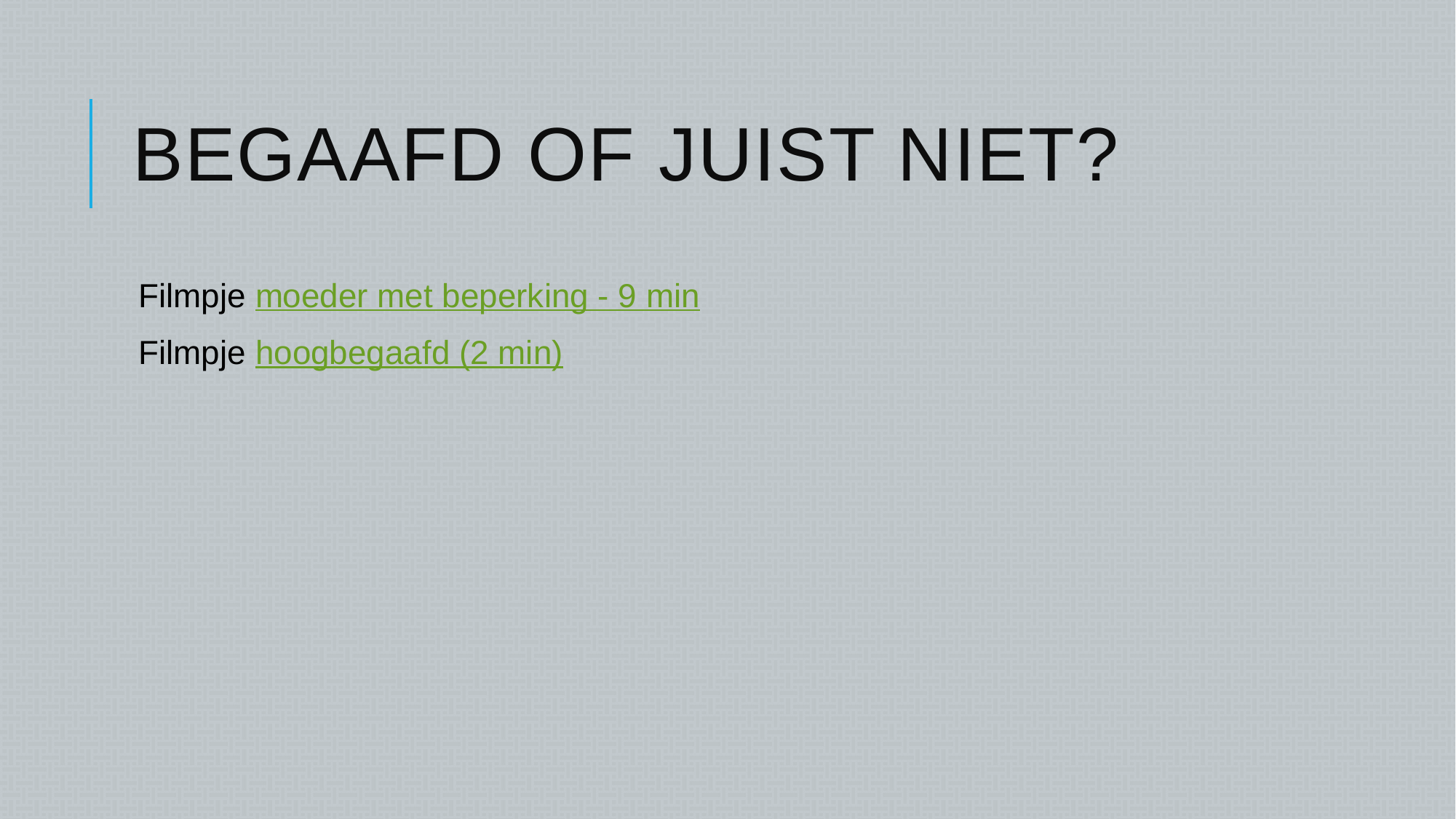

# Begaafd of juist niet?
Filmpje moeder met beperking - 9 min
Filmpje hoogbegaafd (2 min)